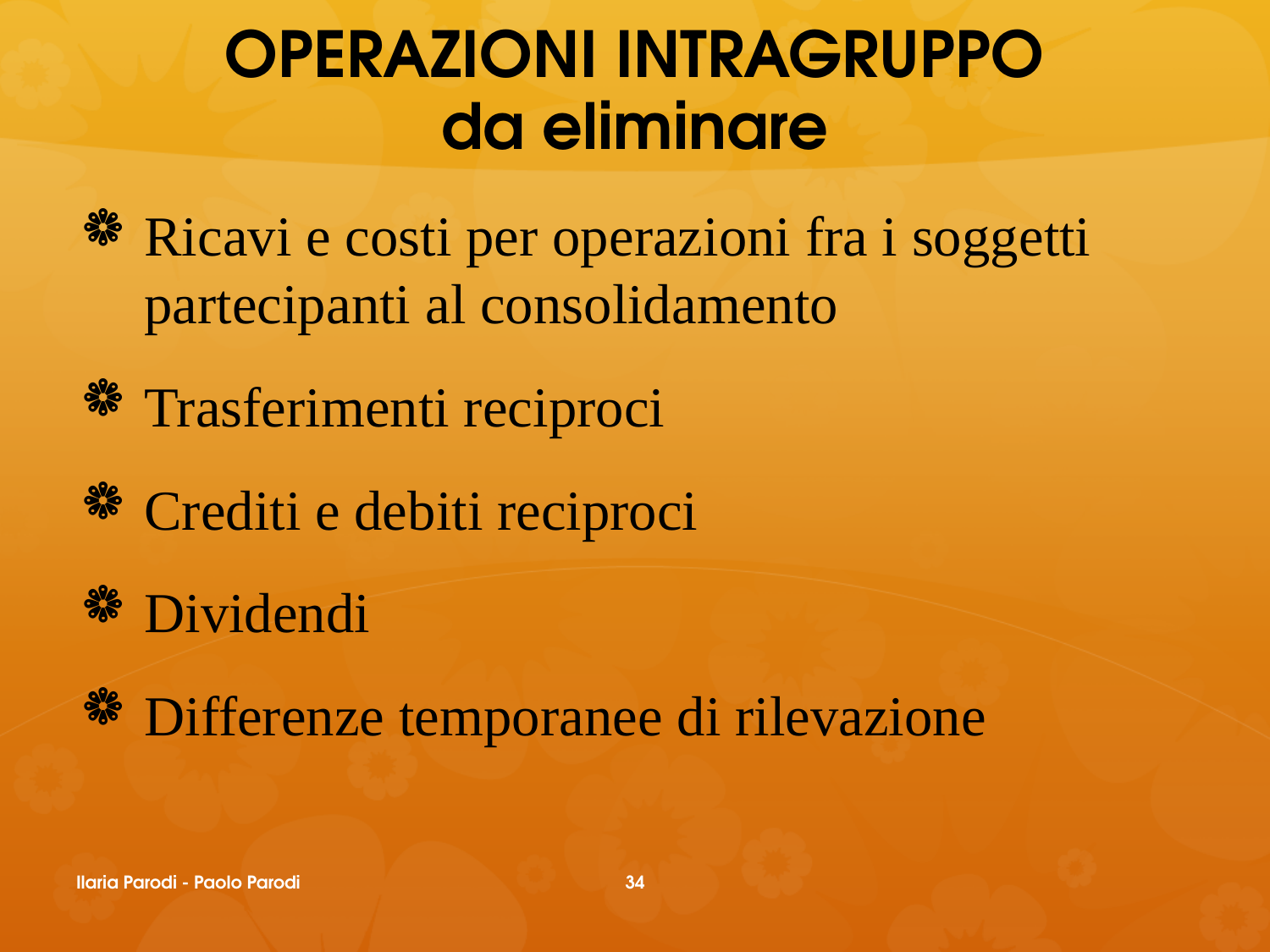

# OPERAZIONI INTRAGRUPPO da eliminare
Ricavi e costi per operazioni fra i soggetti partecipanti al consolidamento
Trasferimenti reciproci
Crediti e debiti reciproci
Dividendi
Differenze temporanee di rilevazione
Ilaria Parodi - Paolo Parodi
34